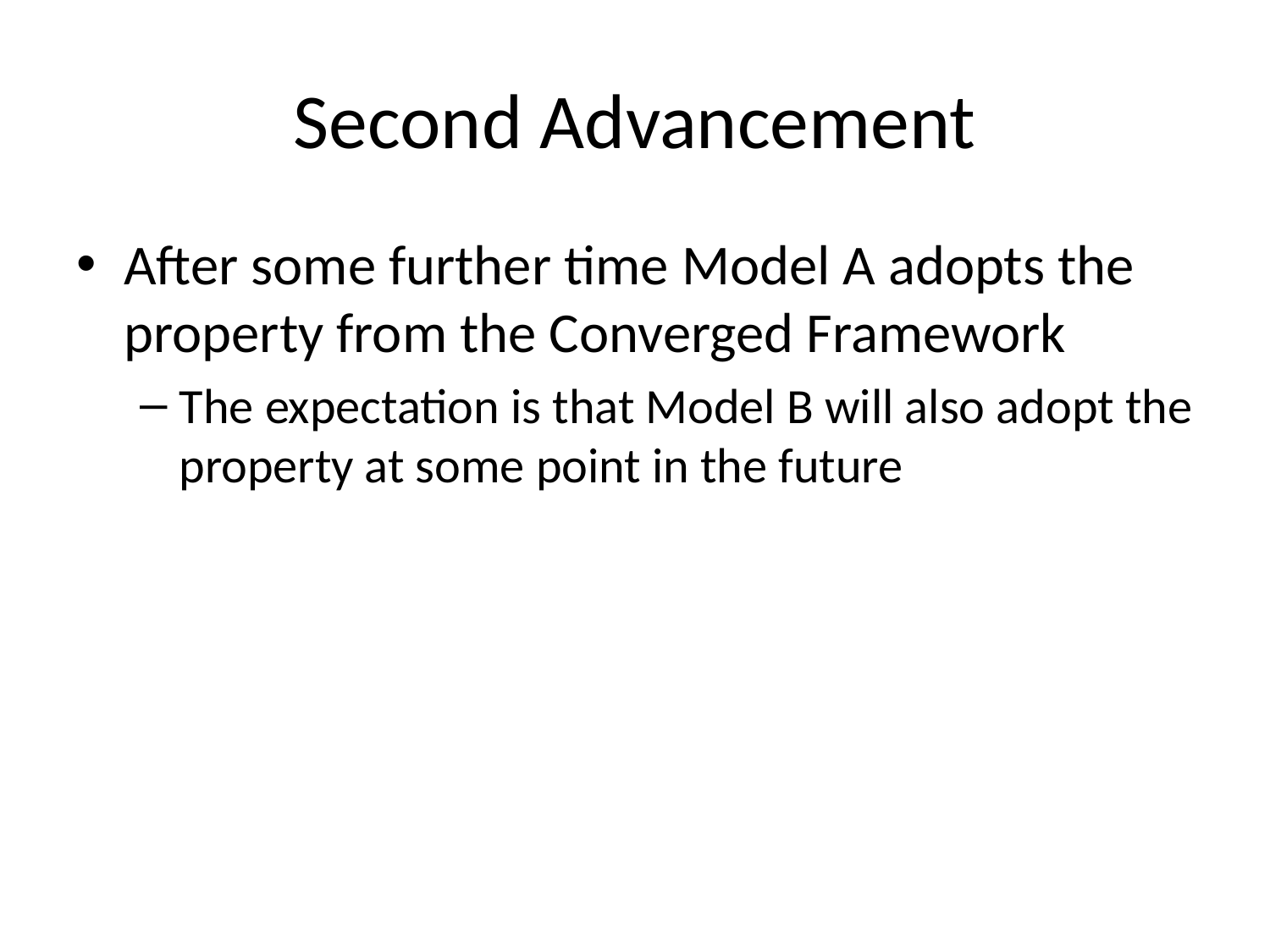

# Second Advancement
After some further time Model A adopts the property from the Converged Framework
The expectation is that Model B will also adopt the property at some point in the future